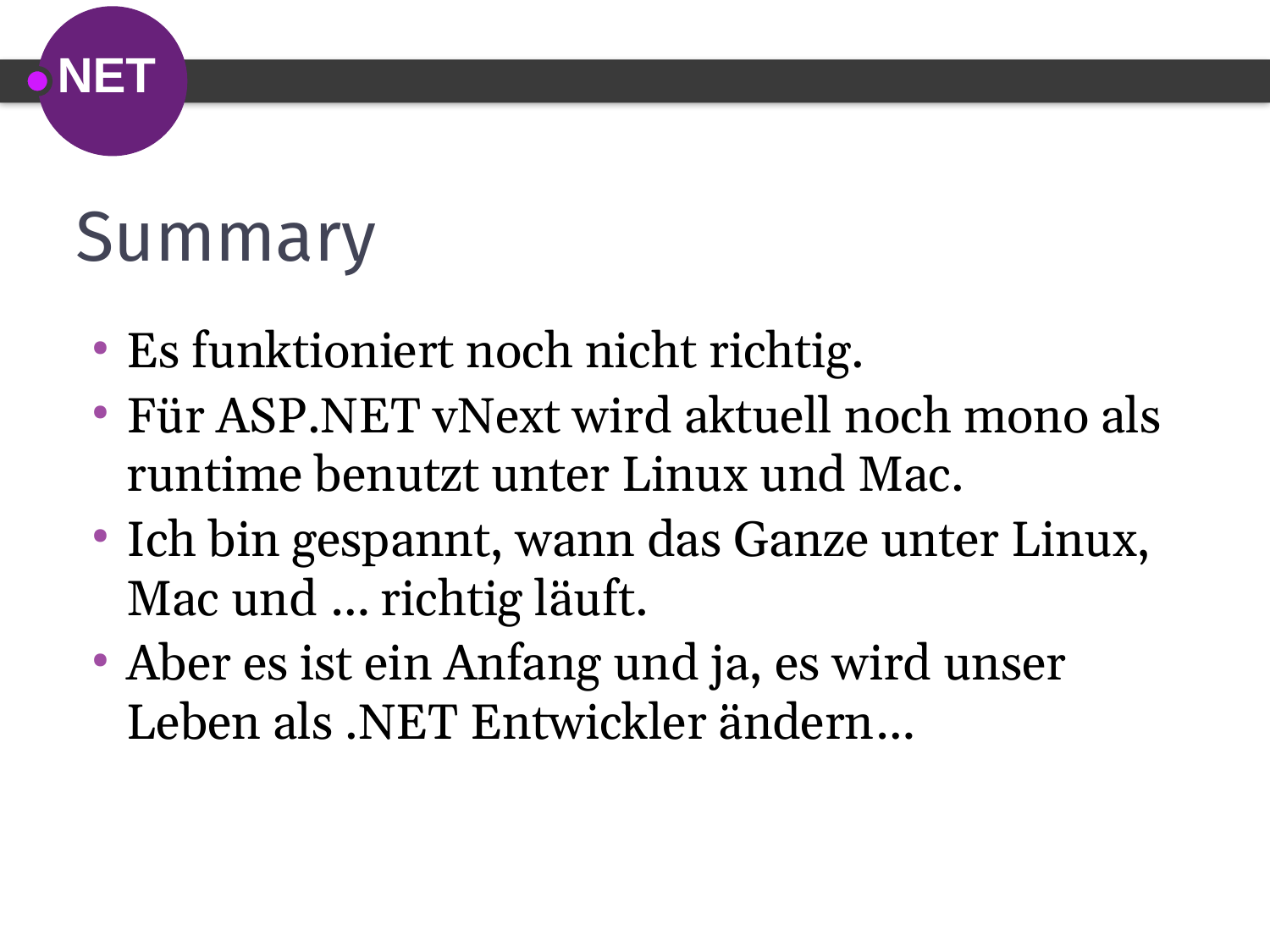

# Summary
Es funktioniert noch nicht richtig.
Für ASP.NET vNext wird aktuell noch mono als runtime benutzt unter Linux und Mac.
Ich bin gespannt, wann das Ganze unter Linux, Mac und … richtig läuft.
Aber es ist ein Anfang und ja, es wird unser Leben als .NET Entwickler ändern…